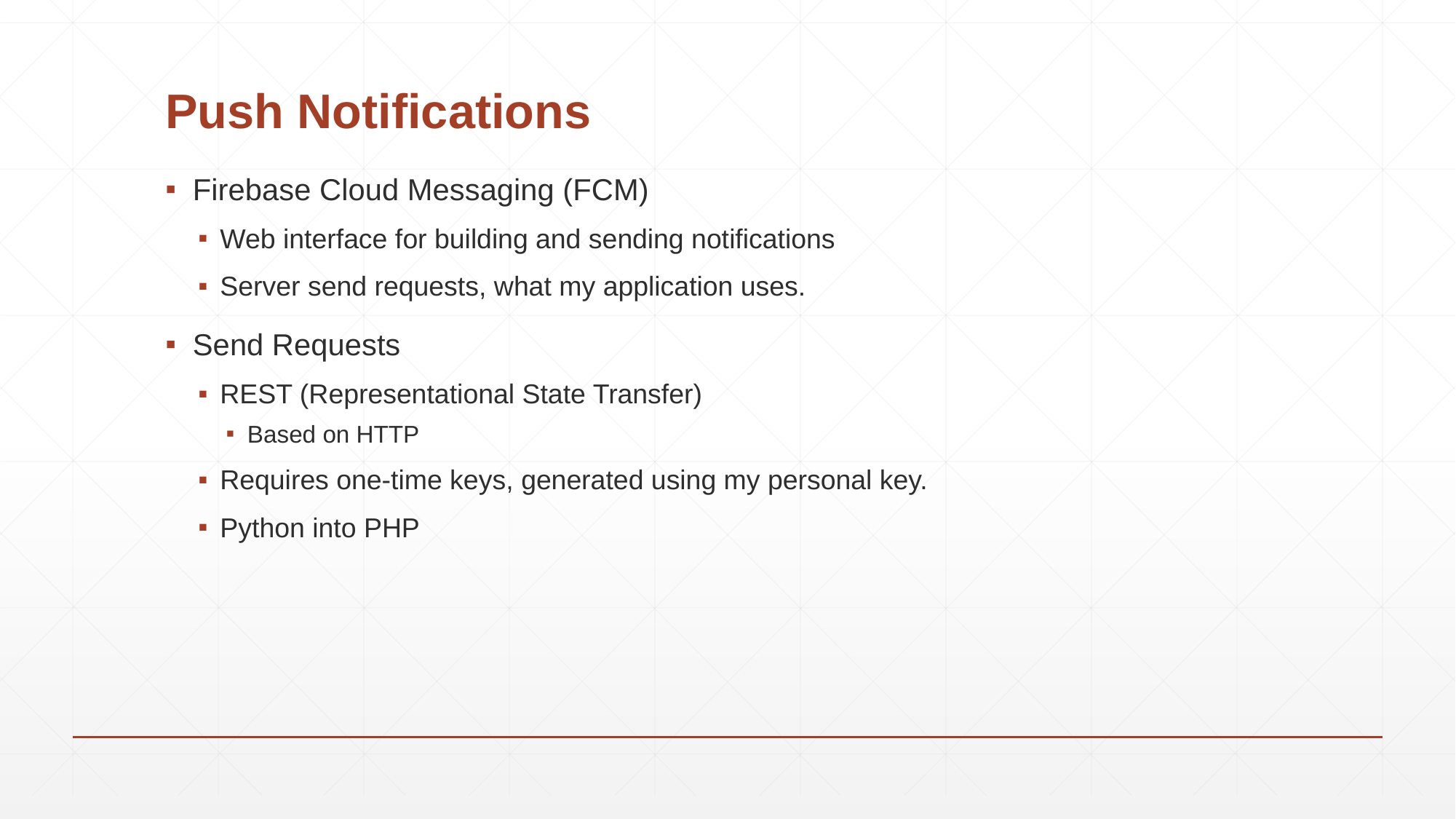

# Push Notifications
Firebase Cloud Messaging (FCM)
Web interface for building and sending notifications
Server send requests, what my application uses.
Send Requests
REST (Representational State Transfer)
Based on HTTP
Requires one-time keys, generated using my personal key.
Python into PHP